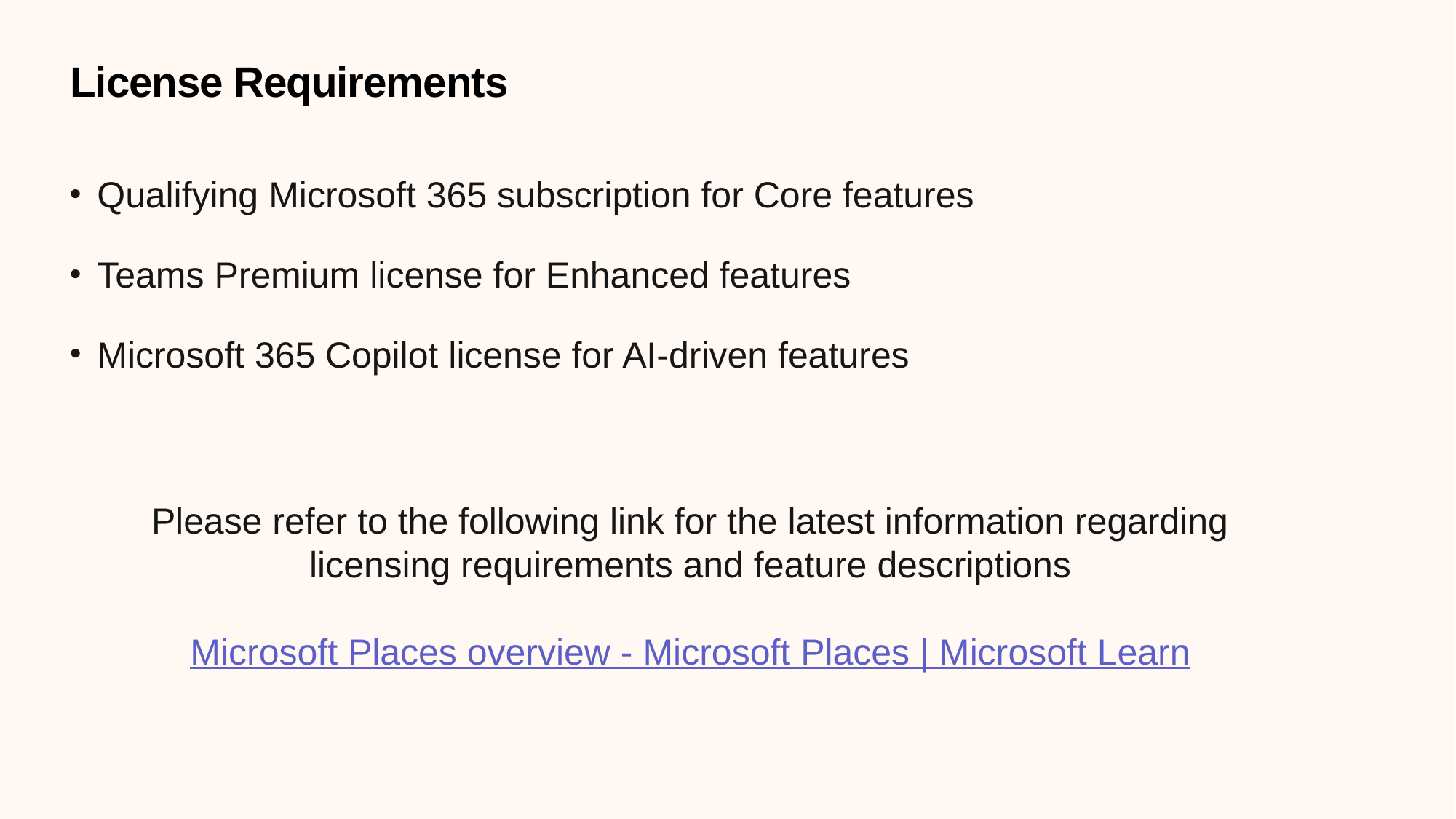

# License Requirements
Qualifying Microsoft 365 subscription for Core features
Teams Premium license for Enhanced features
Microsoft 365 Copilot license for AI-driven features

Please refer to the following link for the latest information regarding licensing requirements and feature descriptions

Microsoft Places overview - Microsoft Places | Microsoft Learn